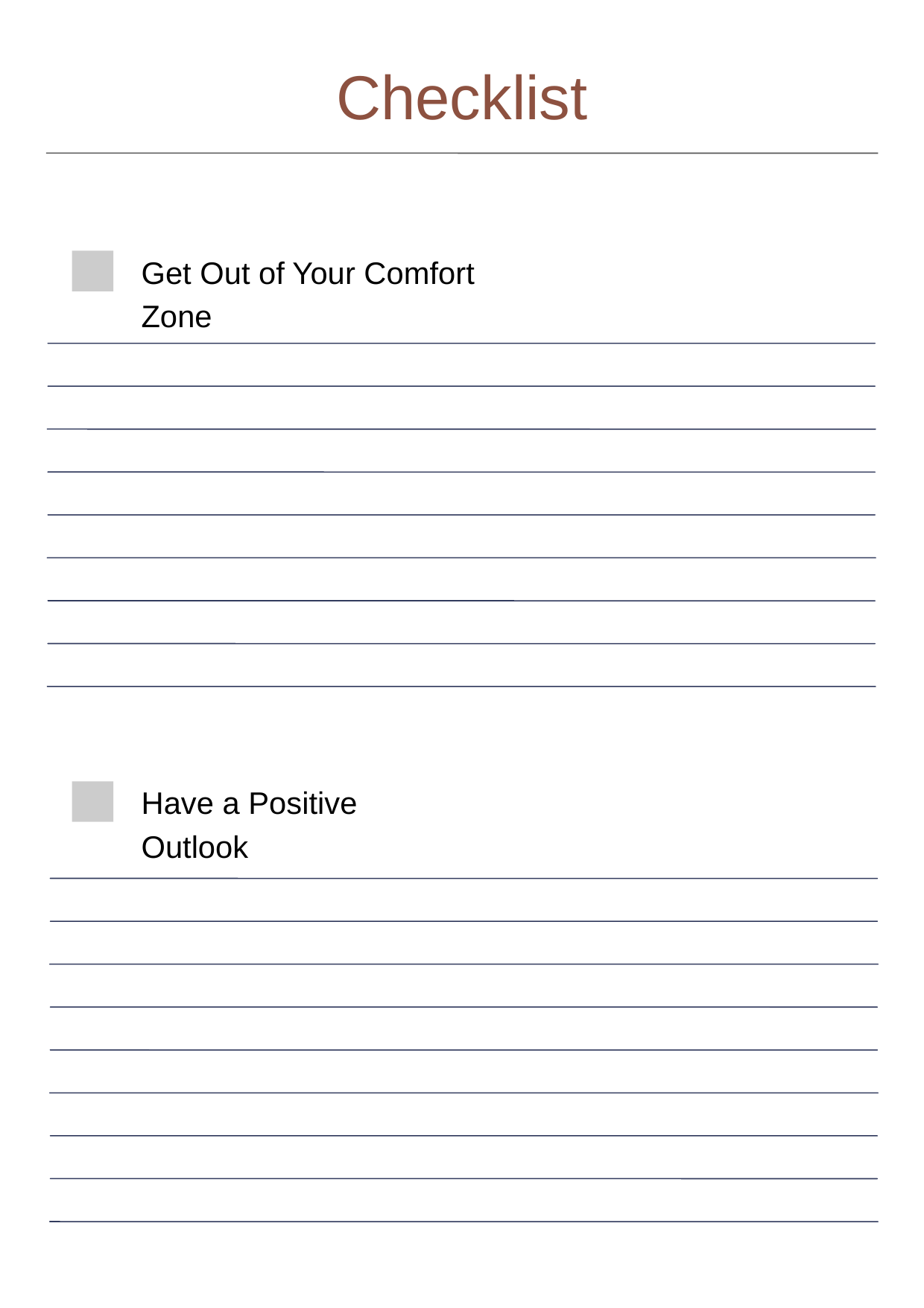

Checklist

Get Out of Your Comfort Zone

Have a Positive Outlook